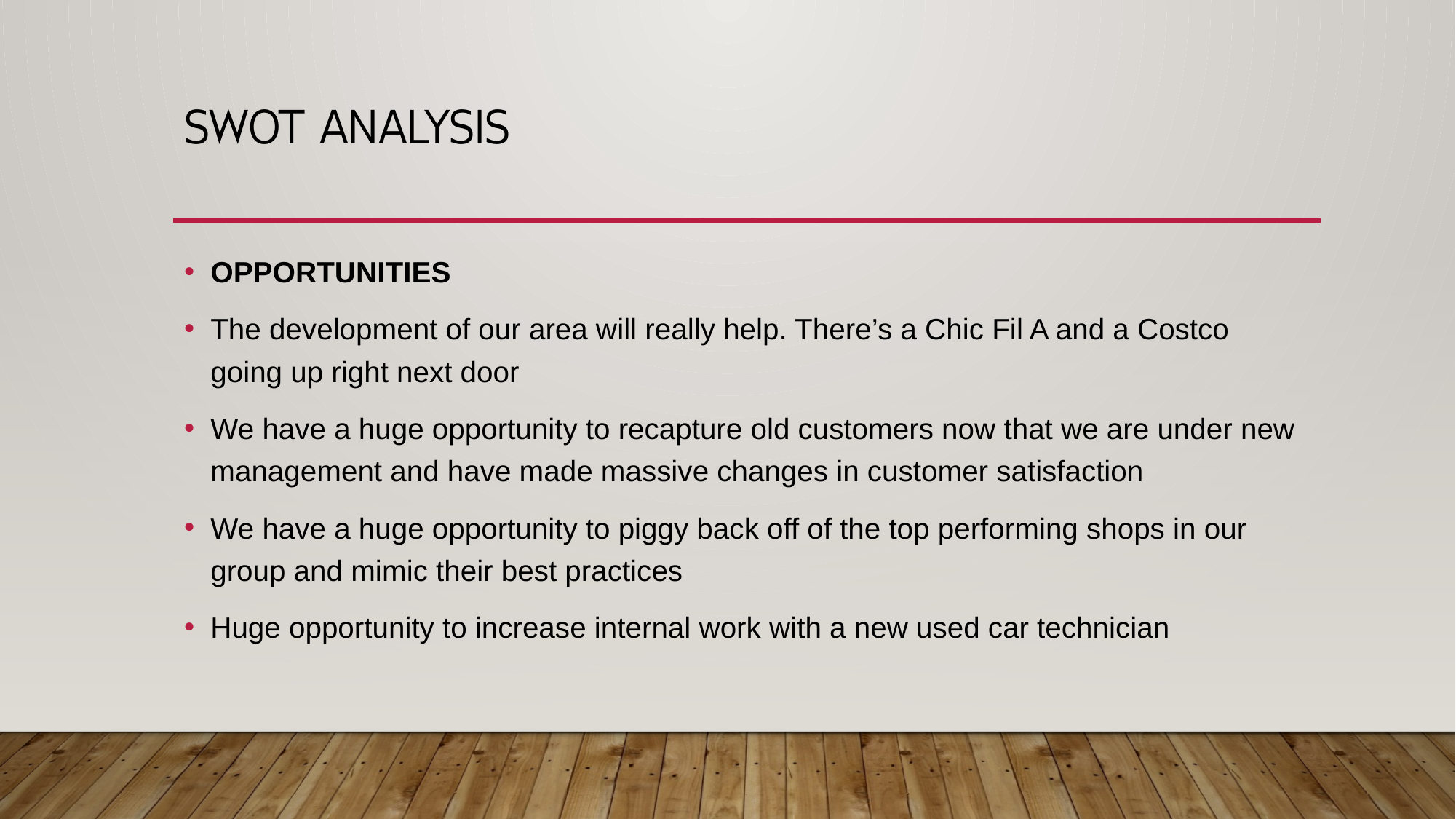

# SWOT Analysis
OPPORTUNITIES
The development of our area will really help. There’s a Chic Fil A and a Costco going up right next door
We have a huge opportunity to recapture old customers now that we are under new management and have made massive changes in customer satisfaction
We have a huge opportunity to piggy back off of the top performing shops in our group and mimic their best practices
Huge opportunity to increase internal work with a new used car technician